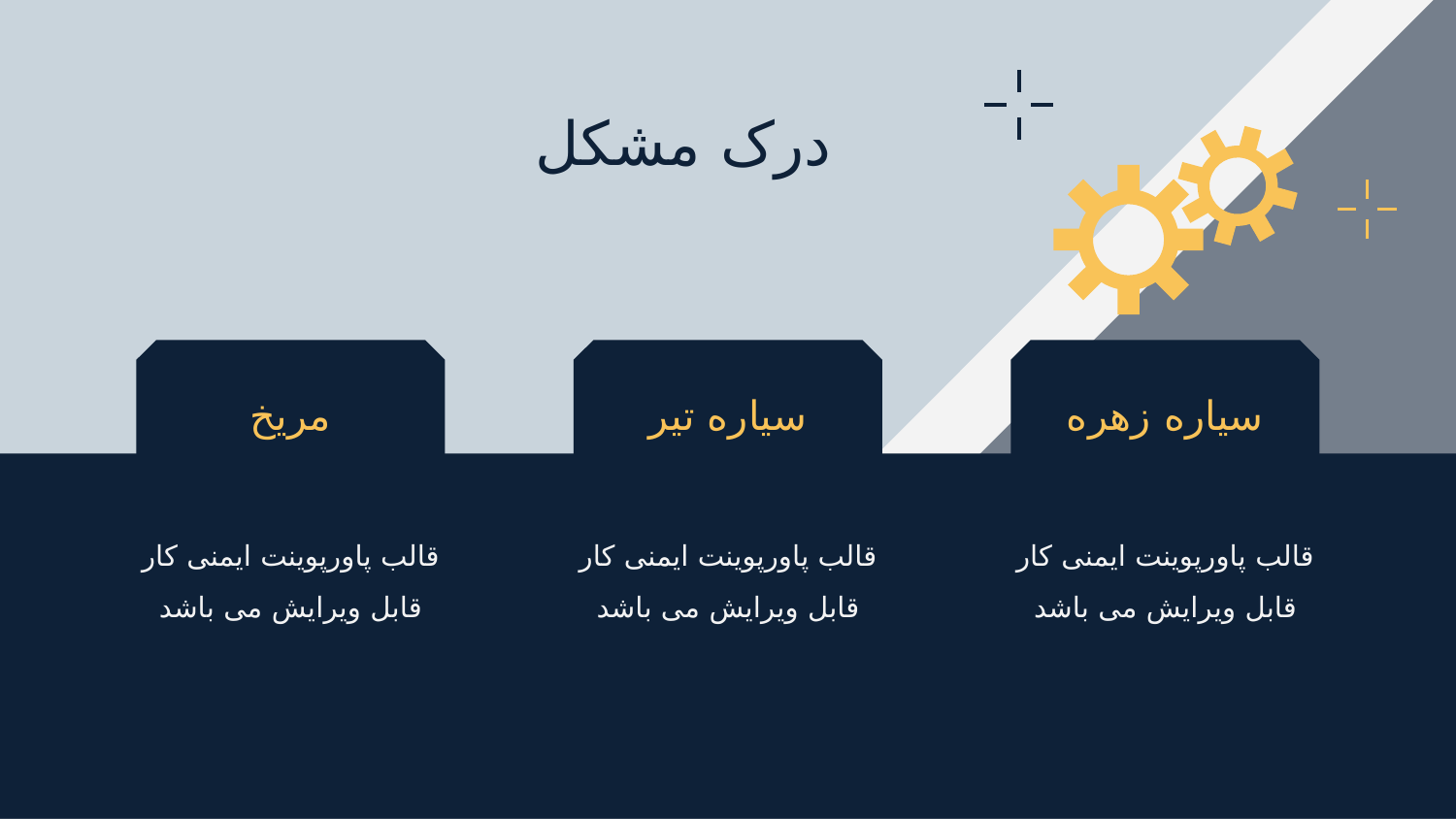

درک مشکل

# مریخ
سیاره تیر
سیاره زهره
قالب پاورپوینت ایمنی کار قابل ویرایش می باشد
قالب پاورپوینت ایمنی کار قابل ویرایش می باشد
قالب پاورپوینت ایمنی کار قابل ویرایش می باشد